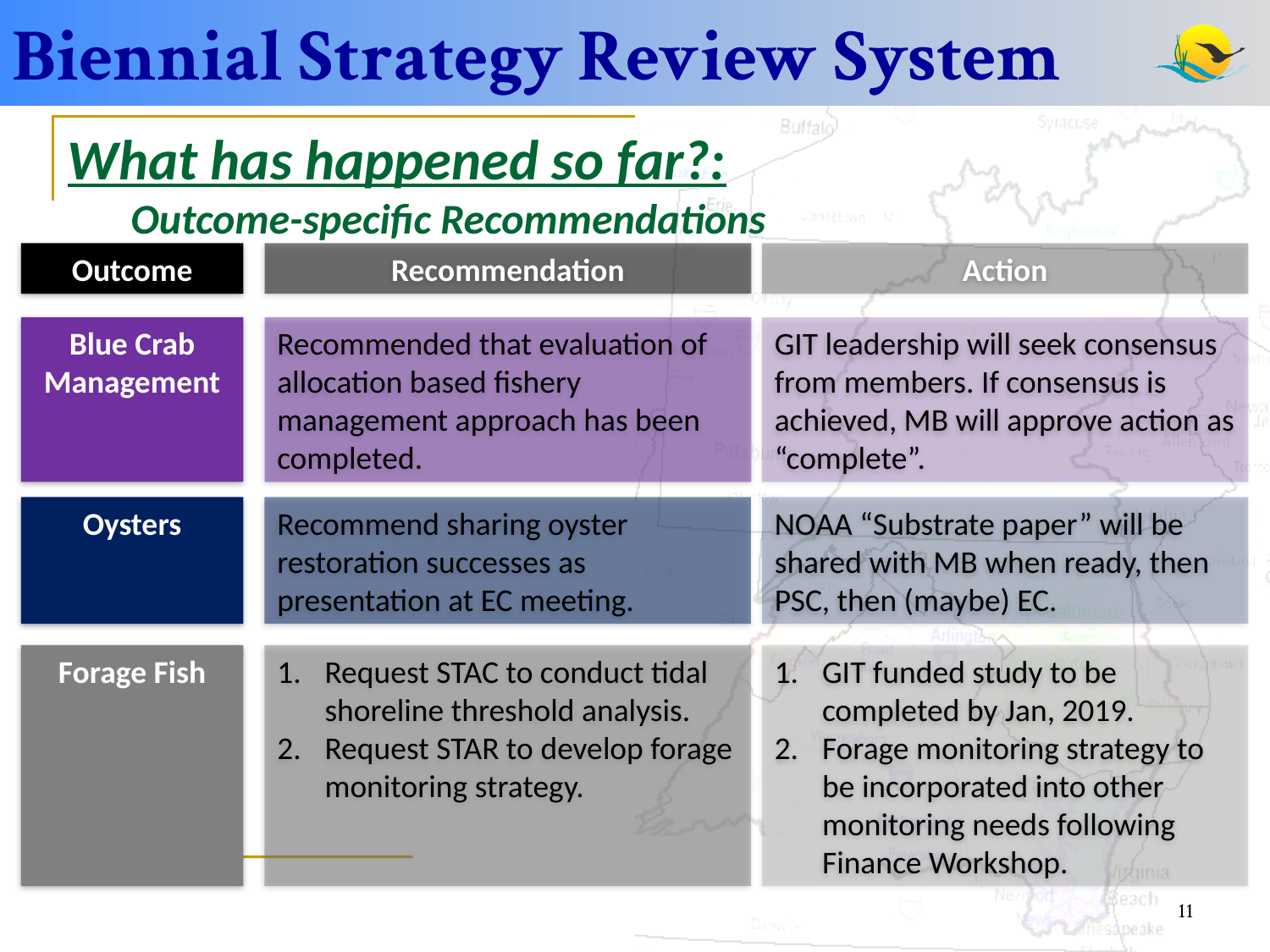

Biennial Strategy Review System
What has happened so far?:
Outcome-specific Recommendations
Outcome
Recommendation
Action
Blue Crab Management

Recommended that evaluation of allocation based fishery management approach has been completed.
GIT leadership will seek consensus from members. If consensus is achieved, MB will approve action as “complete”.
Oysters

Recommend sharing oyster restoration successes as presentation at EC meeting.
NOAA “Substrate paper” will be shared with MB when ready, then PSC, then (maybe) EC.
Forage Fish

Request STAC to conduct tidal shoreline threshold analysis.
Request STAR to develop forage monitoring strategy.

GIT funded study to be completed by Jan, 2019.
Forage monitoring strategy to be incorporated into other monitoring needs following Finance Workshop.

11